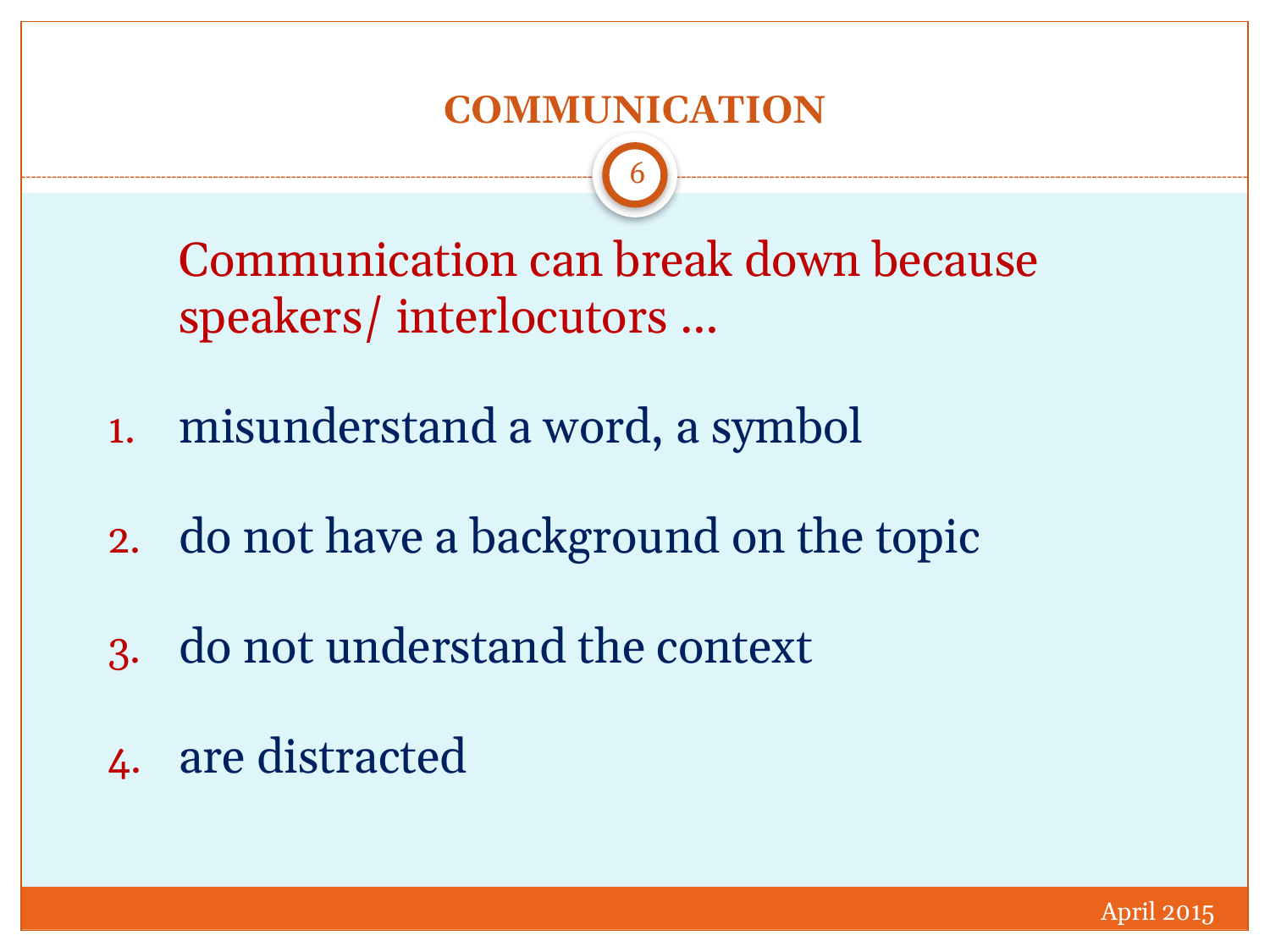

# COMMUNICATION
6
	Communication can break down because speakers/ interlocutors …
misunderstand a word, a symbol
do not have a background on the topic
do not understand the context
are distracted

April 2015